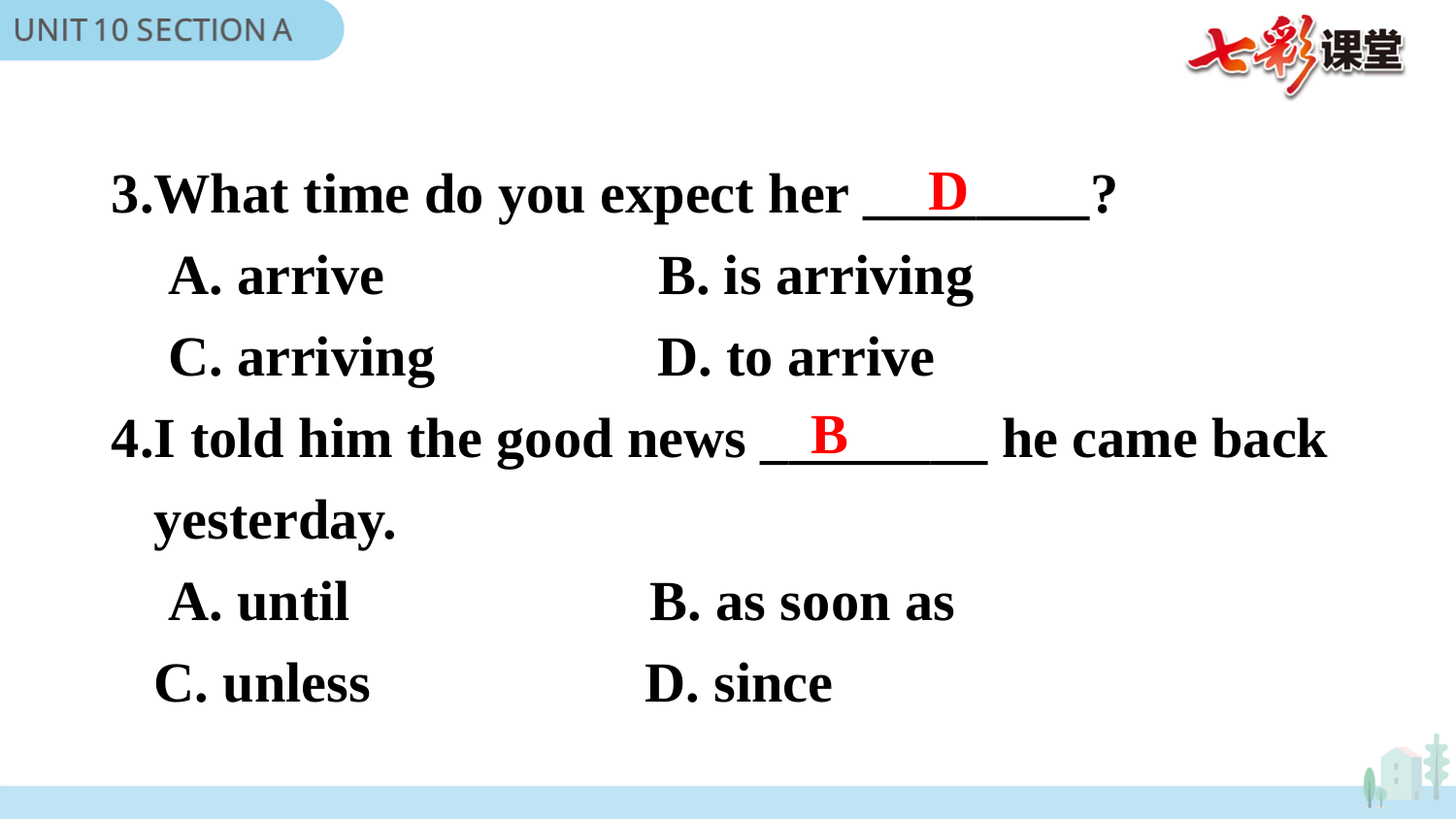

3.What time do you expect her ________?
    A. arrive　　　      B. is arriving
    C. arriving　　　  D. to arrive
4.I told him the good news ________ he came back
   yesterday.
    A. until　　　        B. as soon as
   C. unless　　　      D. since
D
B